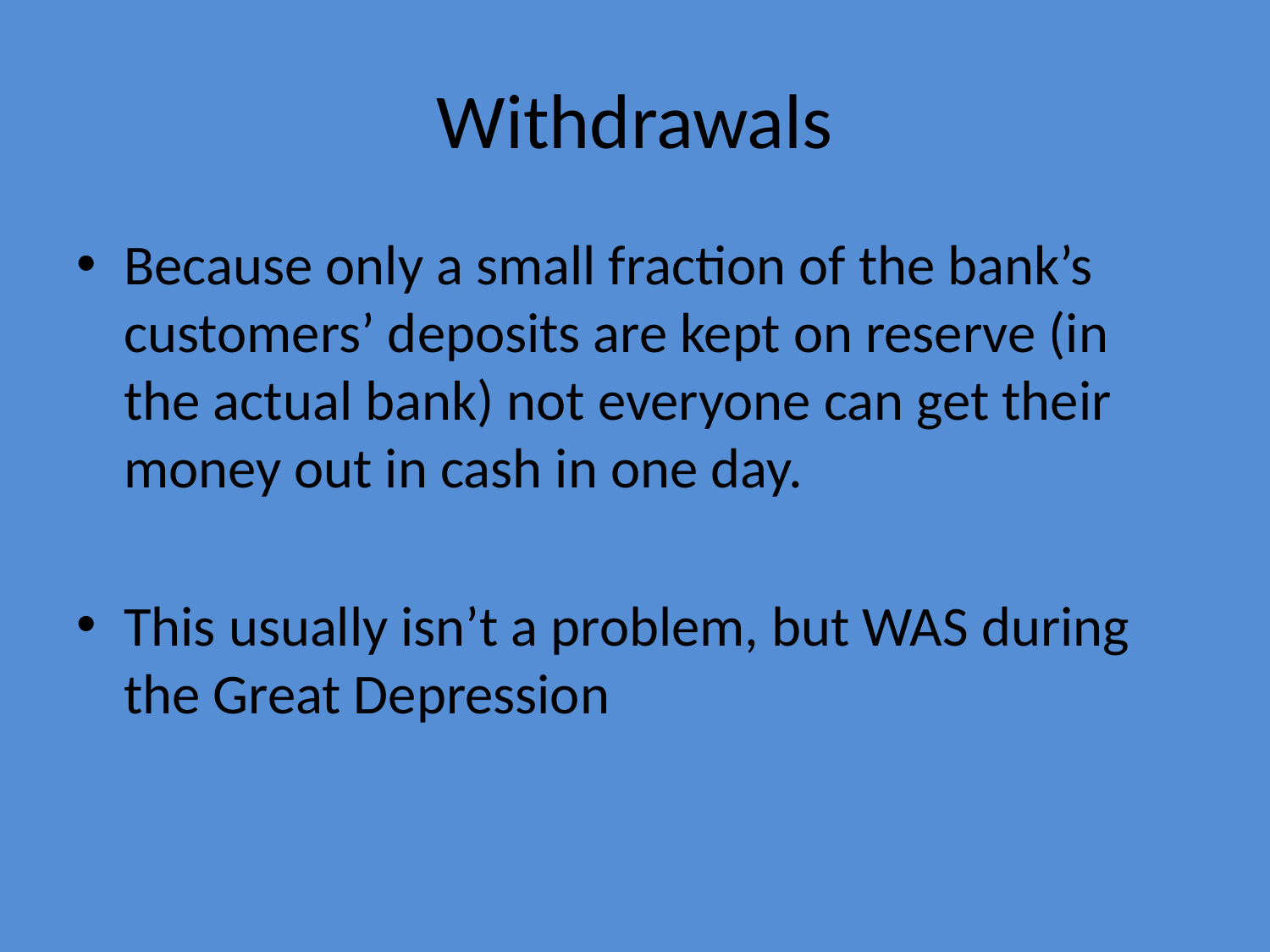

# Withdrawals
Because only a small fraction of the bank’s customers’ deposits are kept on reserve (in the actual bank) not everyone can get their money out in cash in one day.

This usually isn’t a problem, but WAS during the Great Depression